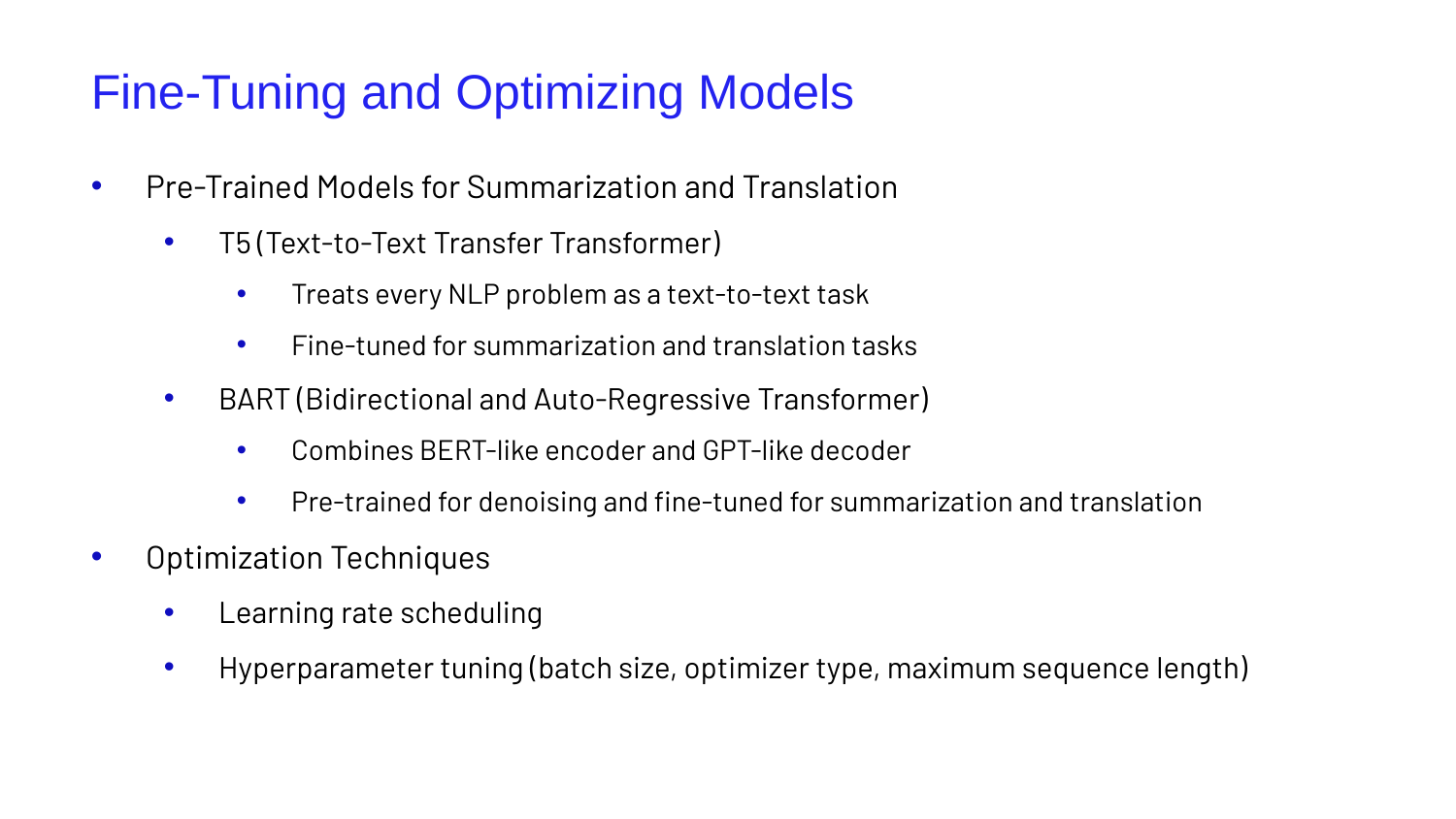

Fine-Tuning and Optimizing Models
Pre-Trained Models for Summarization and Translation
T5 (Text-to-Text Transfer Transformer)
Treats every NLP problem as a text-to-text task
Fine-tuned for summarization and translation tasks
BART (Bidirectional and Auto-Regressive Transformer)
Combines BERT-like encoder and GPT-like decoder
Pre-trained for denoising and fine-tuned for summarization and translation
Optimization Techniques
Learning rate scheduling
Hyperparameter tuning (batch size, optimizer type, maximum sequence length)